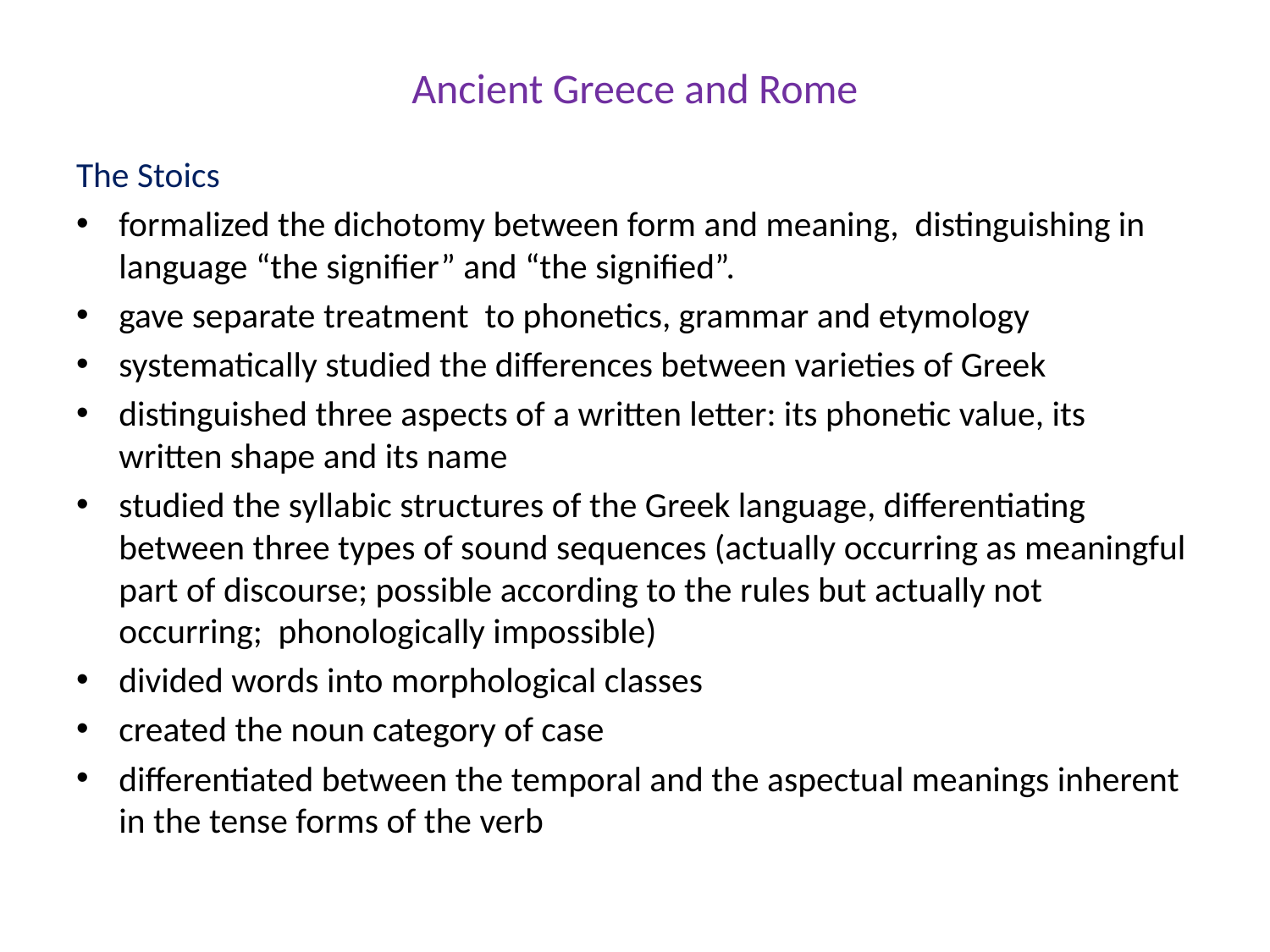

# Ancient Greece and Rome
The Stoics
formalized the dichotomy between form and meaning,  distinguishing in language “the signifier” and “the signified”.
gave separate treatment  to phonetics, grammar and etymology
systematically studied the differences between varieties of Greek
distinguished three aspects of a written letter: its phonetic value, its written shape and its name
studied the syllabic structures of the Greek language, differentiating between three types of sound sequences (actually occurring as meaningful part of discourse; possible according to the rules but actually not occurring;  phonologically impossible)
divided words into morphological classes
created the noun category of case
differentiated between the temporal and the aspectual meanings inherent in the tense forms of the verb